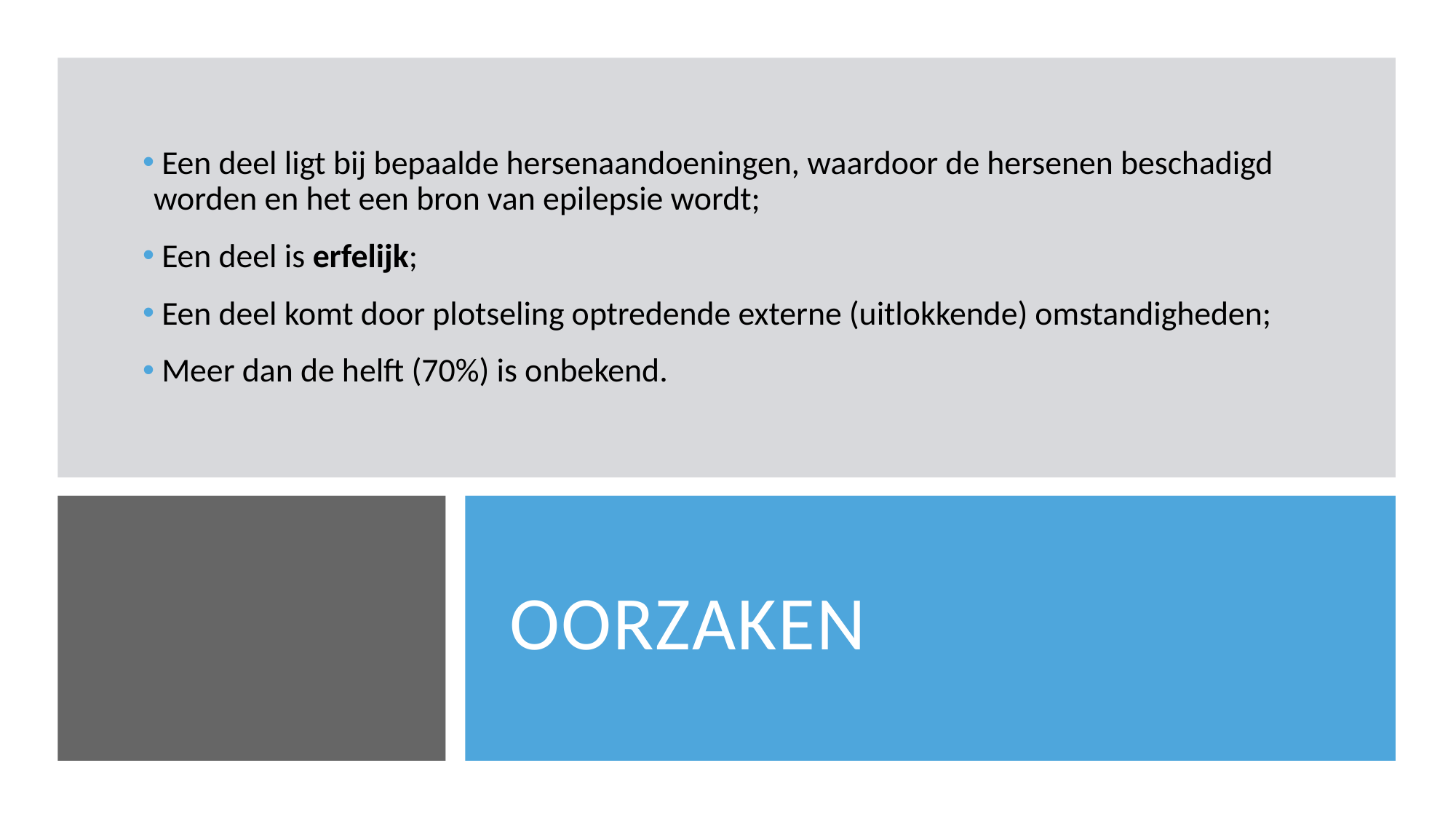

Een deel ligt bij bepaalde hersenaandoeningen, waardoor de hersenen beschadigd worden en het een bron van epilepsie wordt;
 Een deel is erfelijk;
 Een deel komt door plotseling optredende externe (uitlokkende) omstandigheden;
 Meer dan de helft (70%) is onbekend.

# Oorzaken